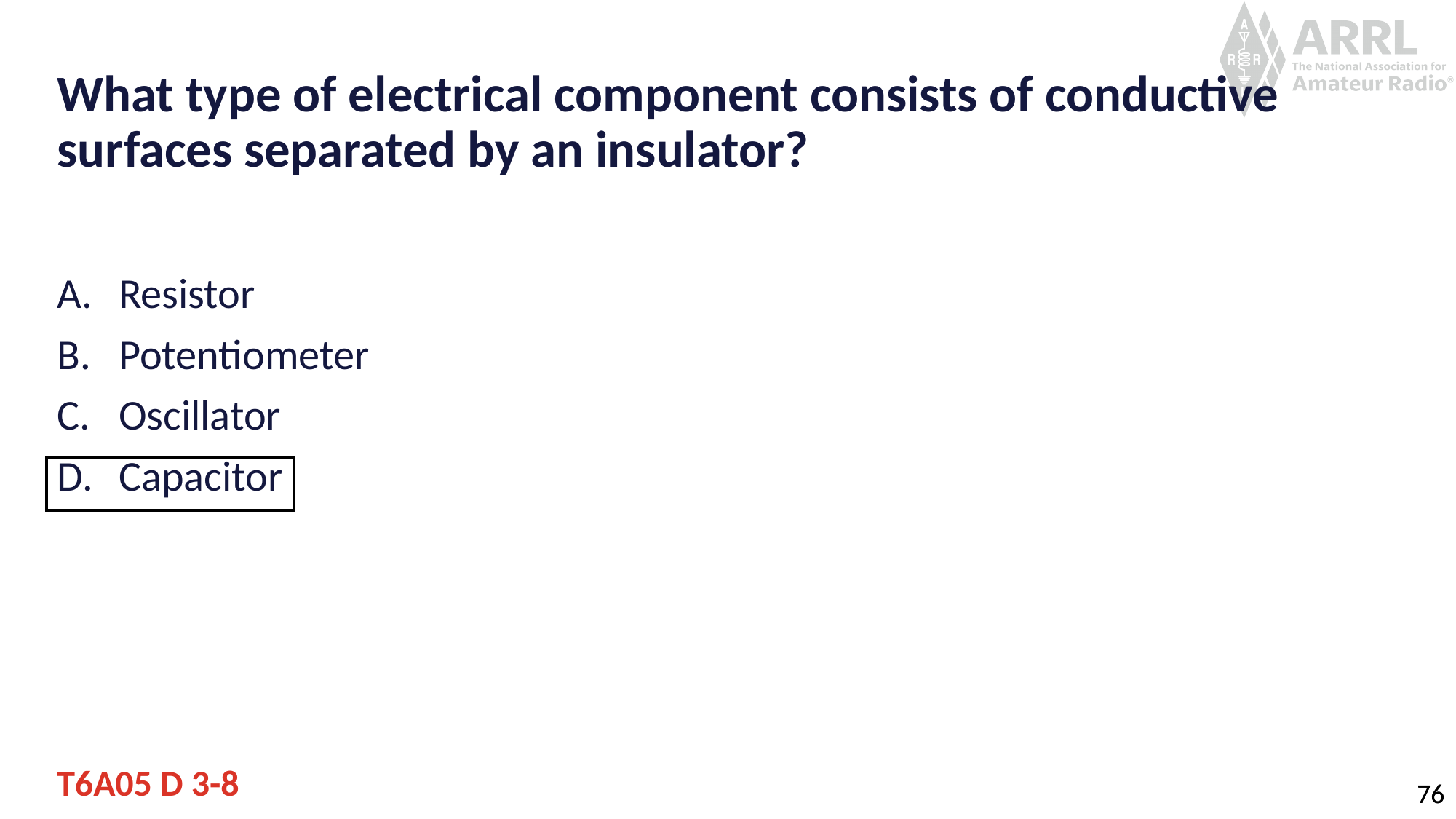

# What type of electrical component consists of conductive surfaces separated by an insulator?
Resistor
Potentiometer
Oscillator
Capacitor

T6A05 D 3-8